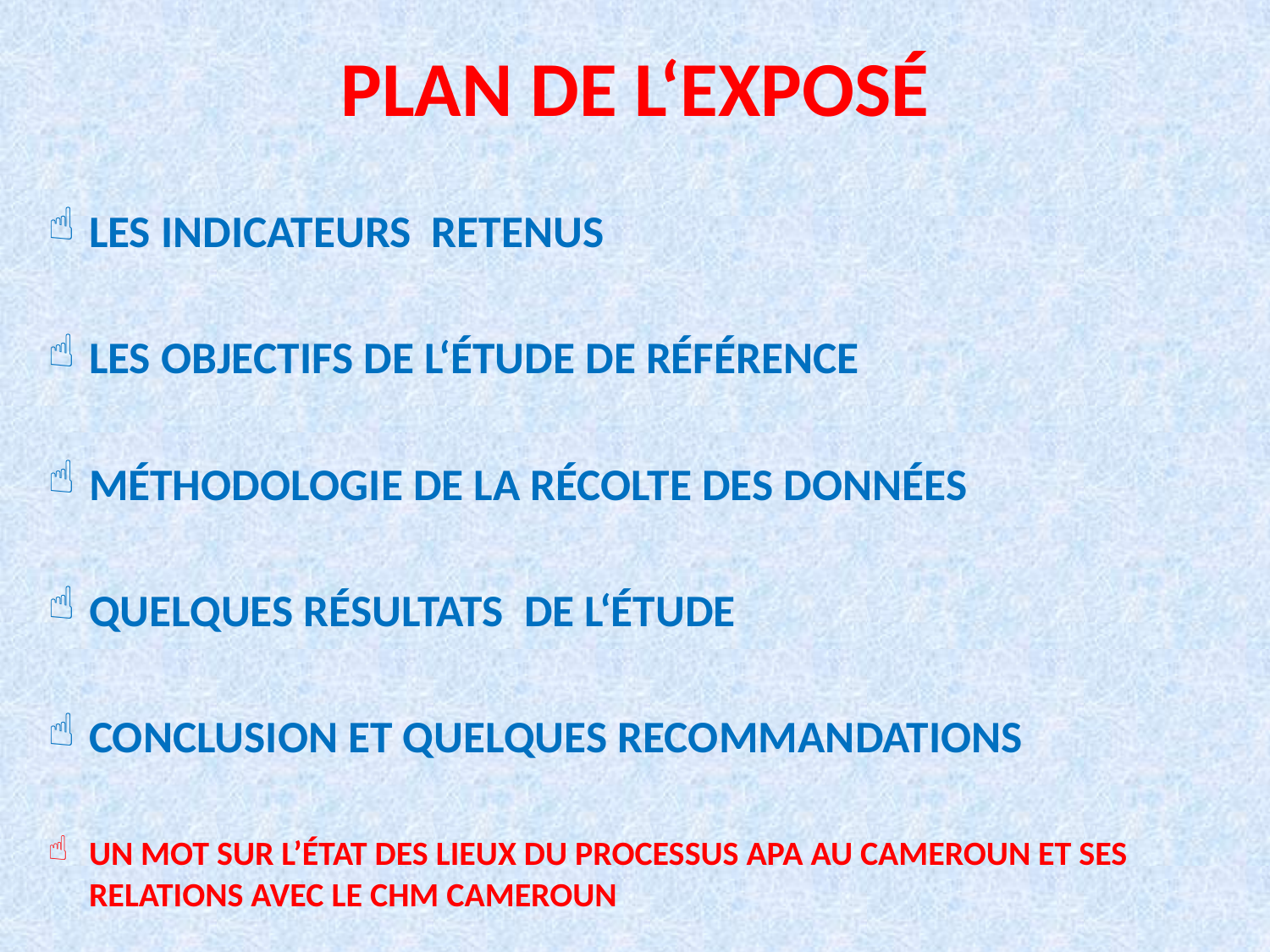

# PLAN DE L‘EXPOSÉ
LES INDICATEURS  RETENUS

LES OBJECTIFS DE L‘ÉTUDE DE RÉFÉRENCE

MÉTHODOLOGIE DE LA RÉCOLTE DES DONNÉES

QUELQUES RÉSULTATS  DE L‘ÉTUDE

CONCLUSION ET QUELQUES RECOMMANDATIONS

UN MOT SUR L’ÉTAT DES LIEUX DU PROCESSUS APA AU CAMEROUN ET SES RELATIONS AVEC LE CHM CAMEROUN